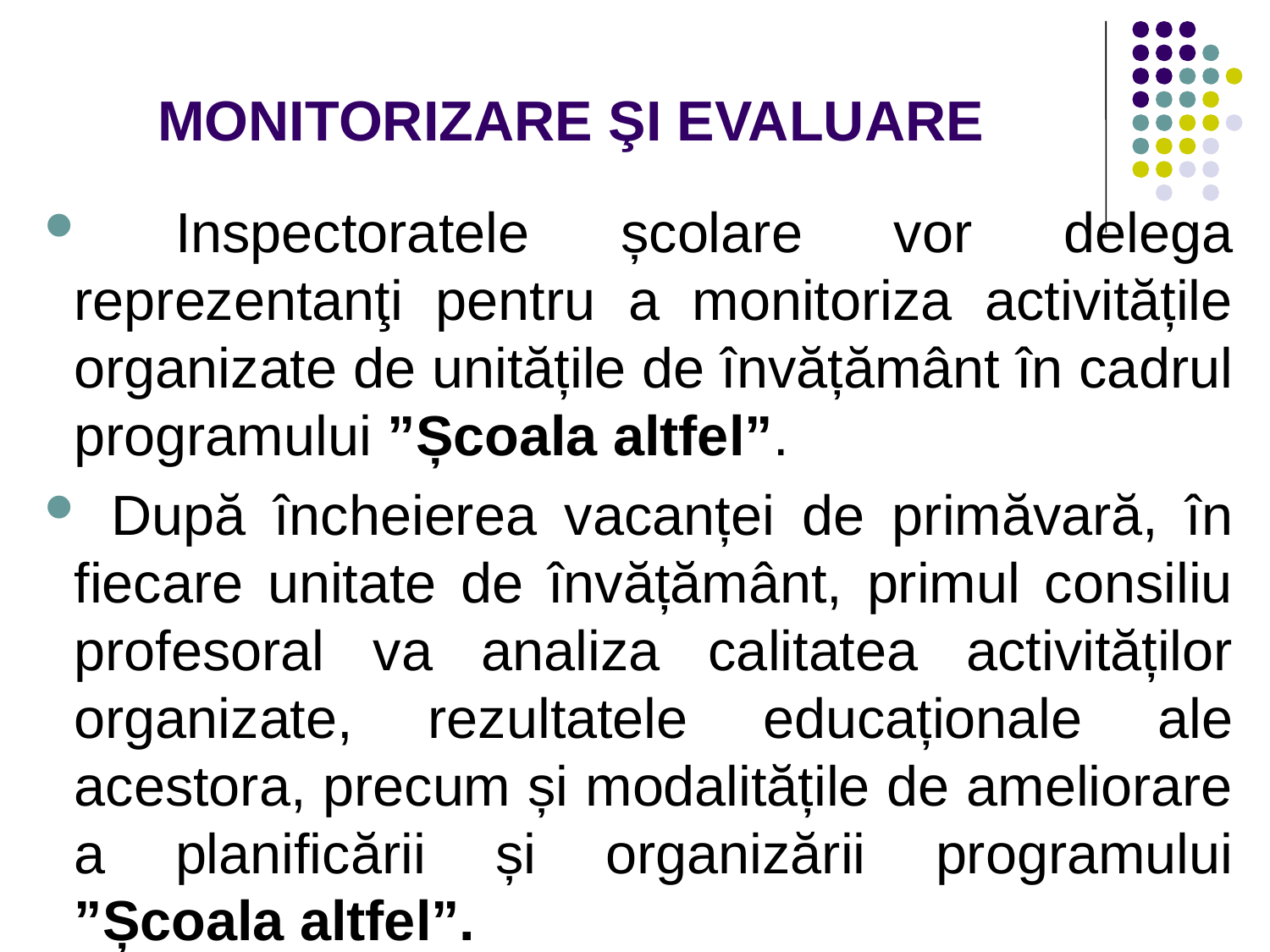

# MONITORIZARE ŞI EVALUARE
 Inspectoratele școlare vor delega reprezentanţi pentru a monitoriza activitățile organizate de unitățile de învățământ în cadrul programului ”Școala altfel”.
 După încheierea vacanței de primăvară, în fiecare unitate de învățământ, primul consiliu profesoral va analiza calitatea activităților organizate, rezultatele educaționale ale acestora, precum și modalitățile de ameliorare a planificării și organizării programului ”Școala altfel”.